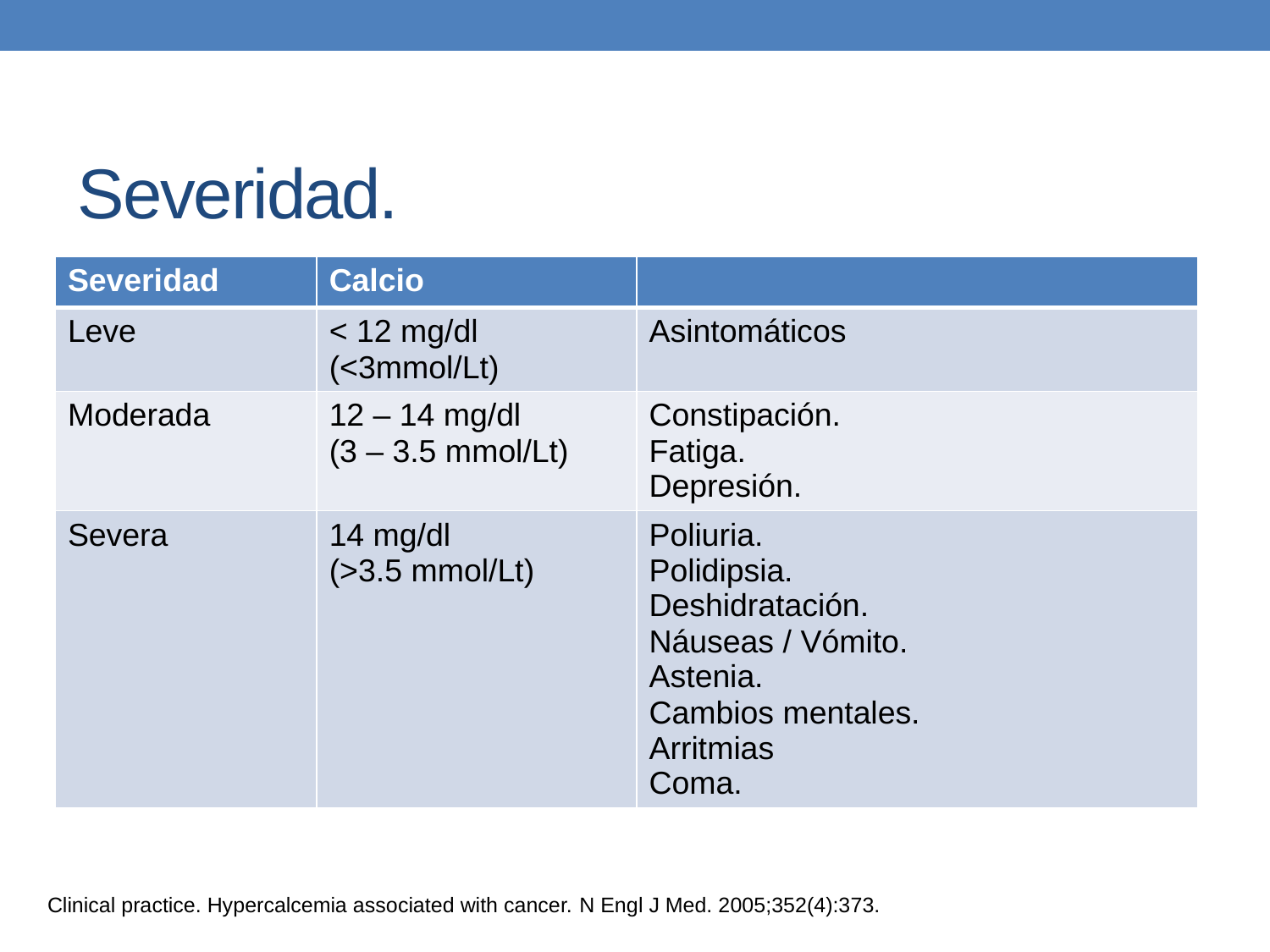

# Severidad.
| Severidad | Calcio |  |
| --- | --- | --- |
| Leve | < 12 mg/dl (<3mmol/Lt) | Asintomáticos |
| Moderada | 12 – 14 mg/dl (3 – 3.5 mmol/Lt) | Constipación. Fatiga. Depresión. |
| Severa | 14 mg/dl (>3.5 mmol/Lt) | Poliuria. Polidipsia. Deshidratación. Náuseas / Vómito. Astenia. Cambios mentales. Arritmias Coma. |
Clinical practice. Hypercalcemia associated with cancer. N Engl J Med. 2005;352(4):373.